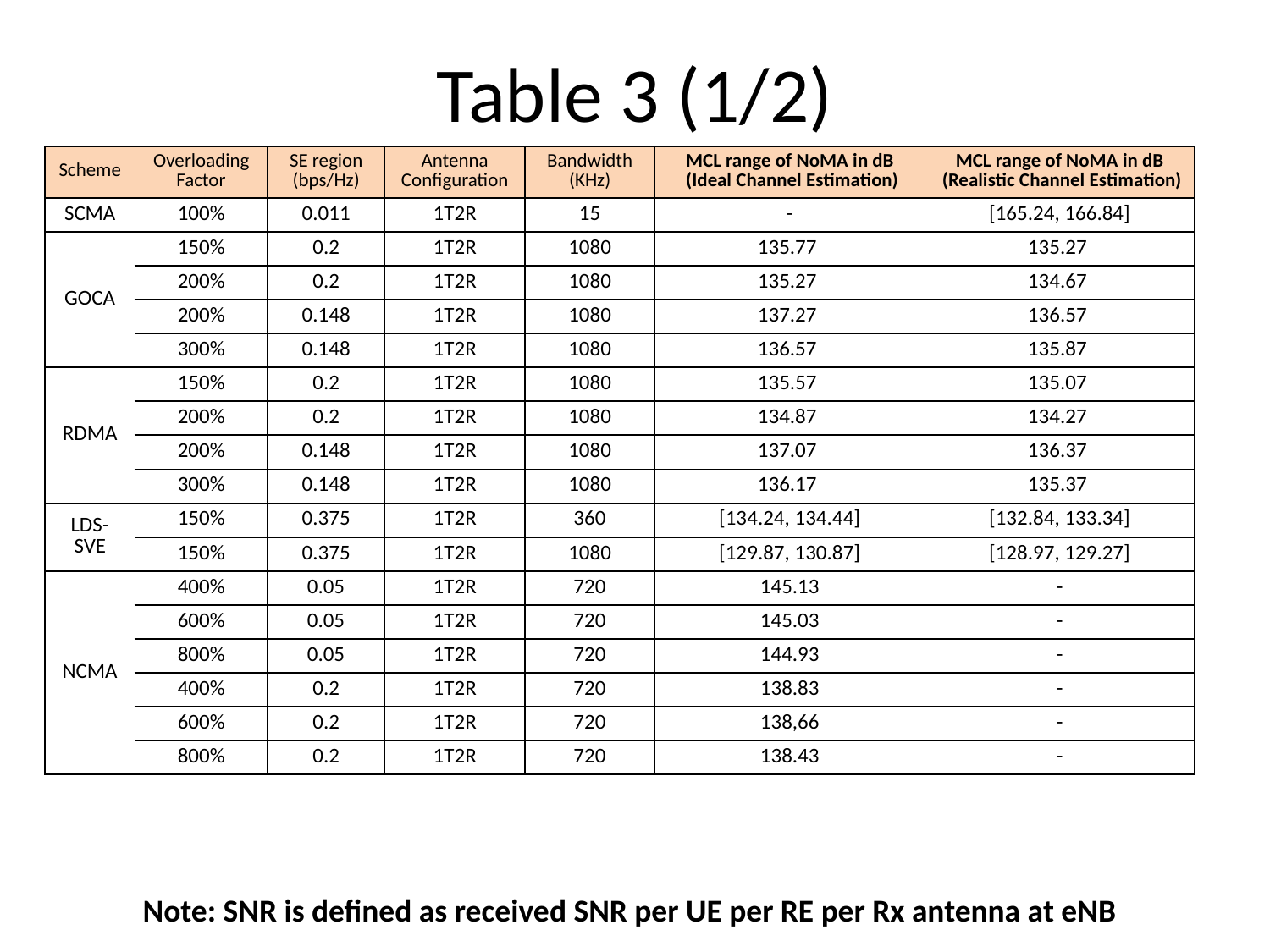

Table 3 (1/2)
| Scheme | Overloading Factor | SE region (bps/Hz) | Antenna Configuration | Bandwidth (KHz) | MCL range of NoMA in dB (Ideal Channel Estimation) | MCL range of NoMA in dB (Realistic Channel Estimation) |
| --- | --- | --- | --- | --- | --- | --- |
| SCMA | 100% | 0.011 | 1T2R | 15 | - | [165.24, 166.84] |
| GOCA | 150% | 0.2 | 1T2R | 1080 | 135.77 | 135.27 |
|  | 200% | 0.2 | 1T2R | 1080 | 135.27 | 134.67 |
|  | 200% | 0.148 | 1T2R | 1080 | 137.27 | 136.57 |
|  | 300% | 0.148 | 1T2R | 1080 | 136.57 | 135.87 |
| RDMA | 150% | 0.2 | 1T2R | 1080 | 135.57 | 135.07 |
|  | 200% | 0.2 | 1T2R | 1080 | 134.87 | 134.27 |
|  | 200% | 0.148 | 1T2R | 1080 | 137.07 | 136.37 |
|  | 300% | 0.148 | 1T2R | 1080 | 136.17 | 135.37 |
| LDS-SVE | 150% | 0.375 | 1T2R | 360 | [134.24, 134.44] | [132.84, 133.34] |
|  | 150% | 0.375 | 1T2R | 1080 | [129.87, 130.87] | [128.97, 129.27] |
| NCMA | 400% | 0.05 | 1T2R | 720 | 145.13 | - |
|  | 600% | 0.05 | 1T2R | 720 | 145.03 | - |
|  | 800% | 0.05 | 1T2R | 720 | 144.93 | - |
|  | 400% | 0.2 | 1T2R | 720 | 138.83 | - |
|  | 600% | 0.2 | 1T2R | 720 | 138,66 | - |
|  | 800% | 0.2 | 1T2R | 720 | 138.43 | - |
Note: SNR is defined as received SNR per UE per RE per Rx antenna at eNB